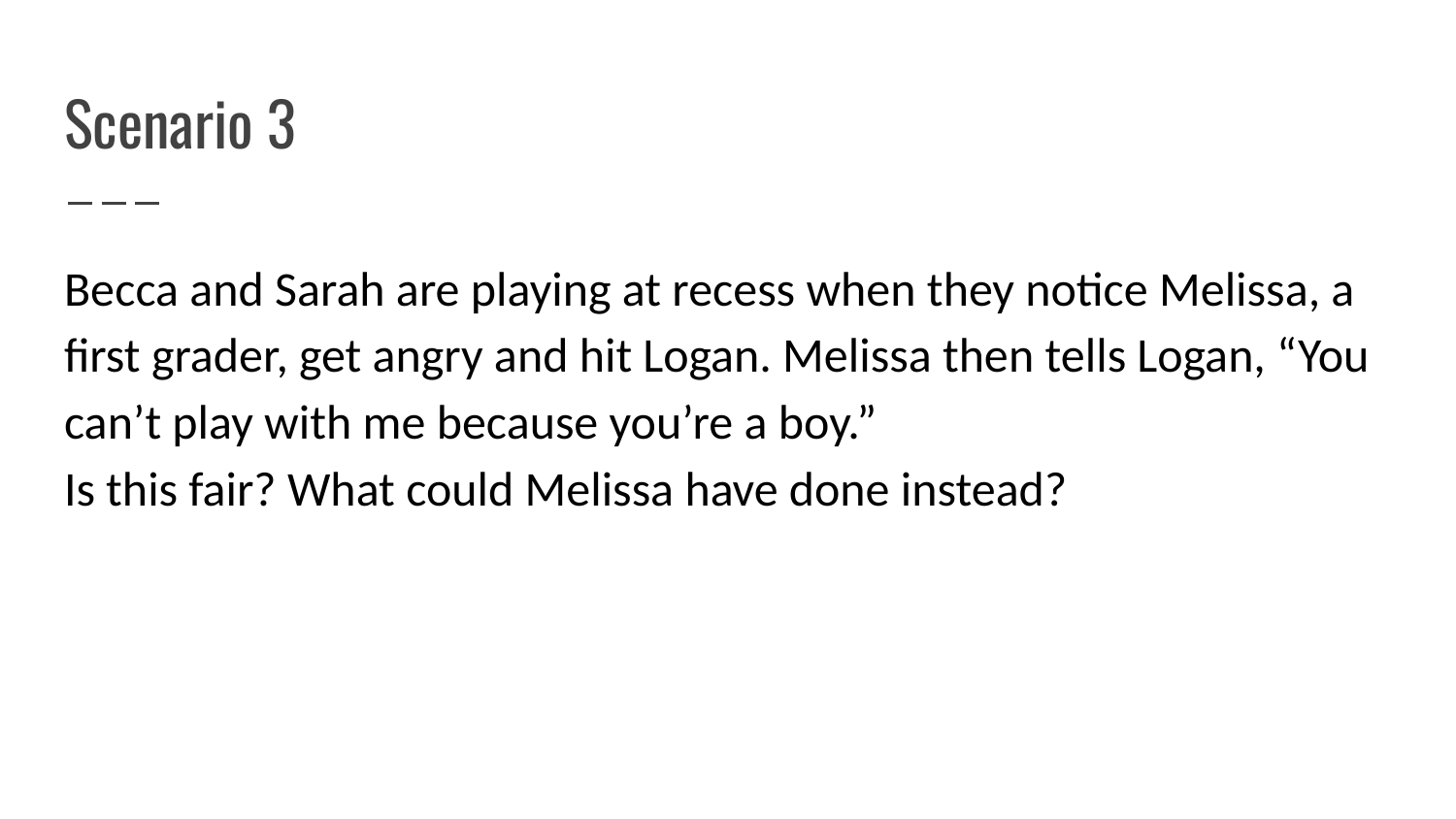

# Scenario 3
Becca and Sarah are playing at recess when they notice Melissa, a first grader, get angry and hit Logan. Melissa then tells Logan, “You can’t play with me because you’re a boy.”
Is this fair? What could Melissa have done instead?